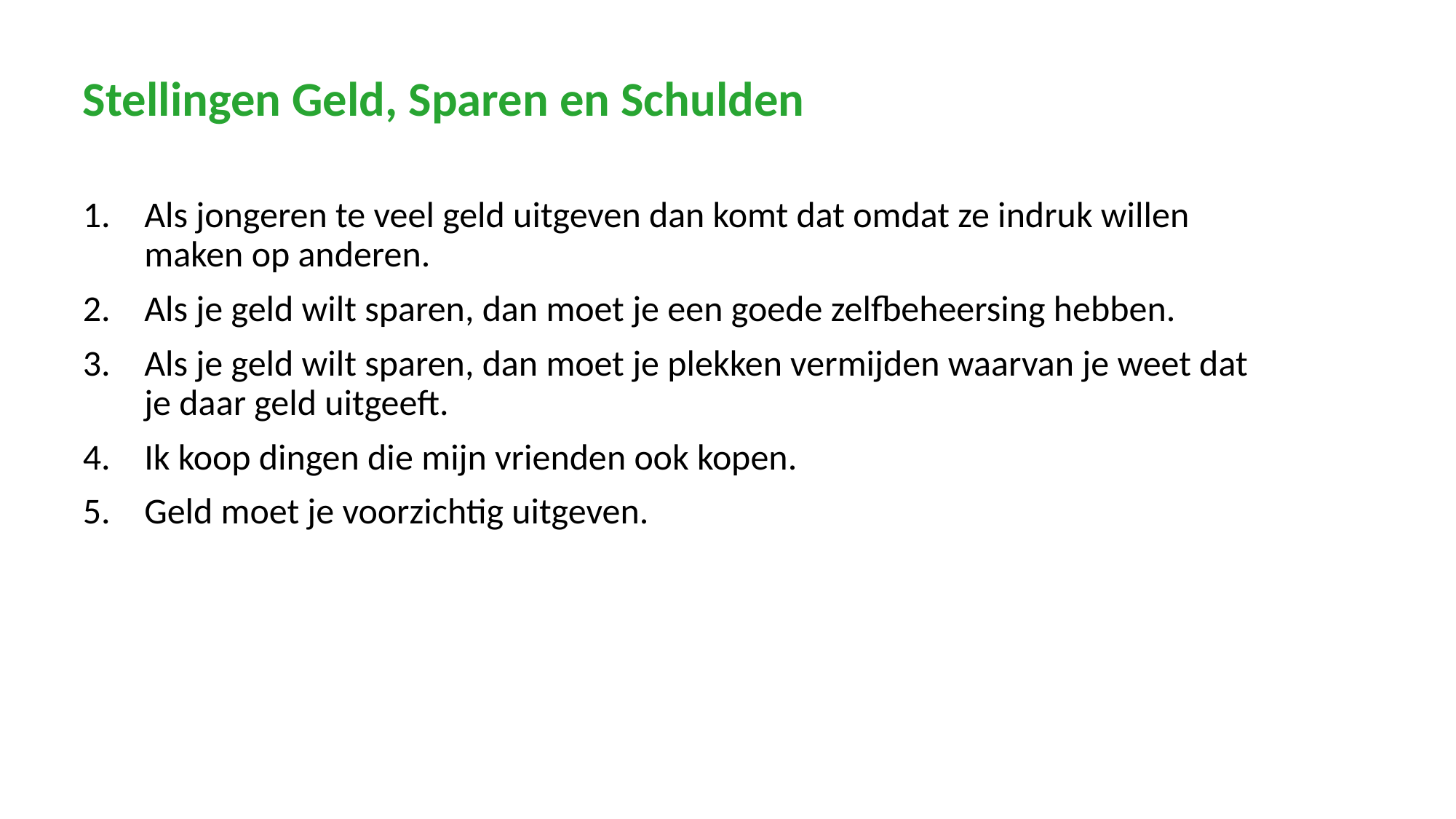

Stellingen Geld, Sparen en Schulden

Als jongeren te veel geld uitgeven dan komt dat omdat ze indruk willen maken op anderen.
Als je geld wilt sparen, dan moet je een goede zelfbeheersing hebben.
Als je geld wilt sparen, dan moet je plekken vermijden waarvan je weet dat je daar geld uitgeeft.
Ik koop dingen die mijn vrienden ook kopen.
Geld moet je voorzichtig uitgeven.